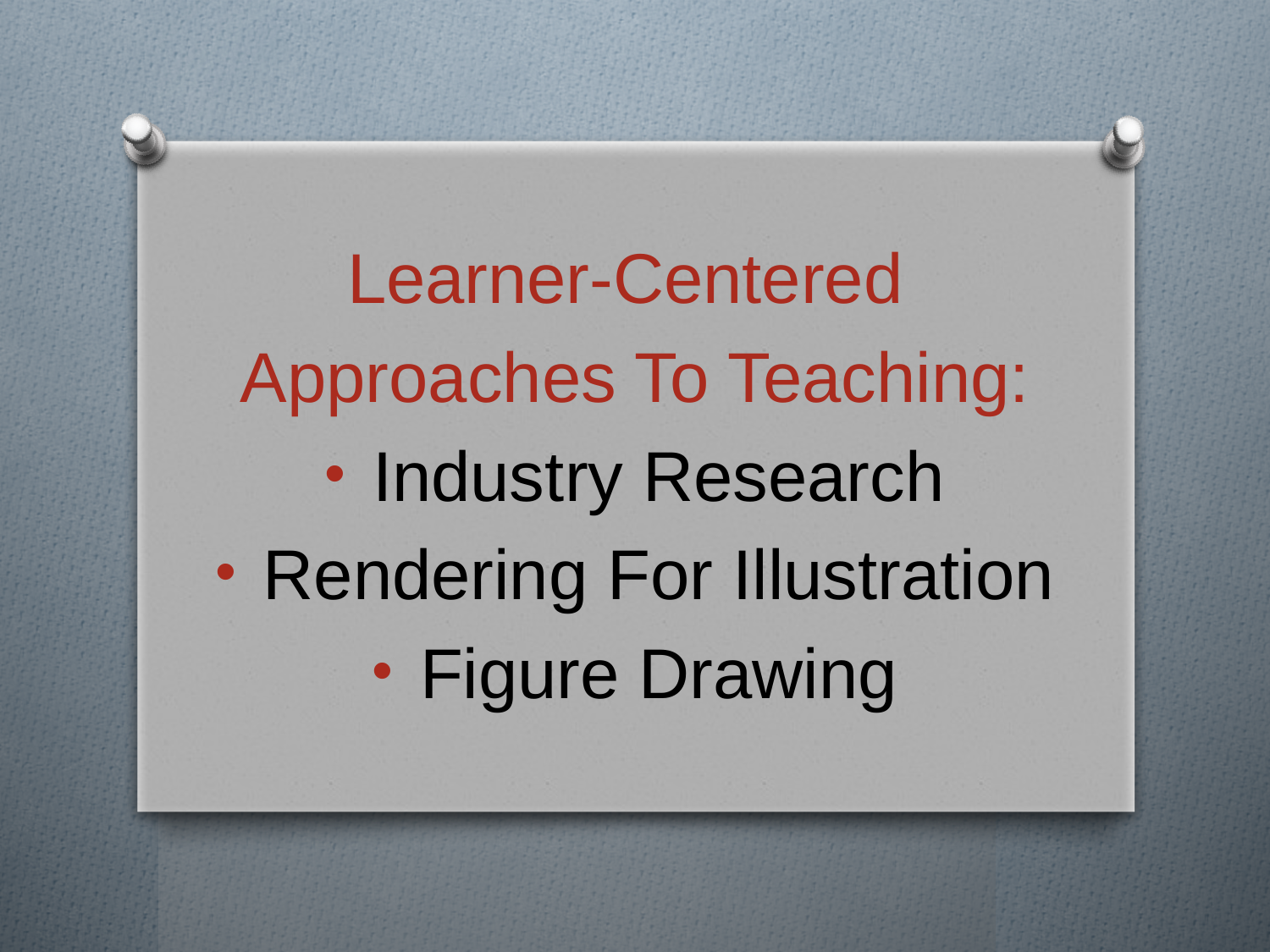

Learner-Centered
Approaches To Teaching:
Industry Research
Rendering For Illustration
Figure Drawing